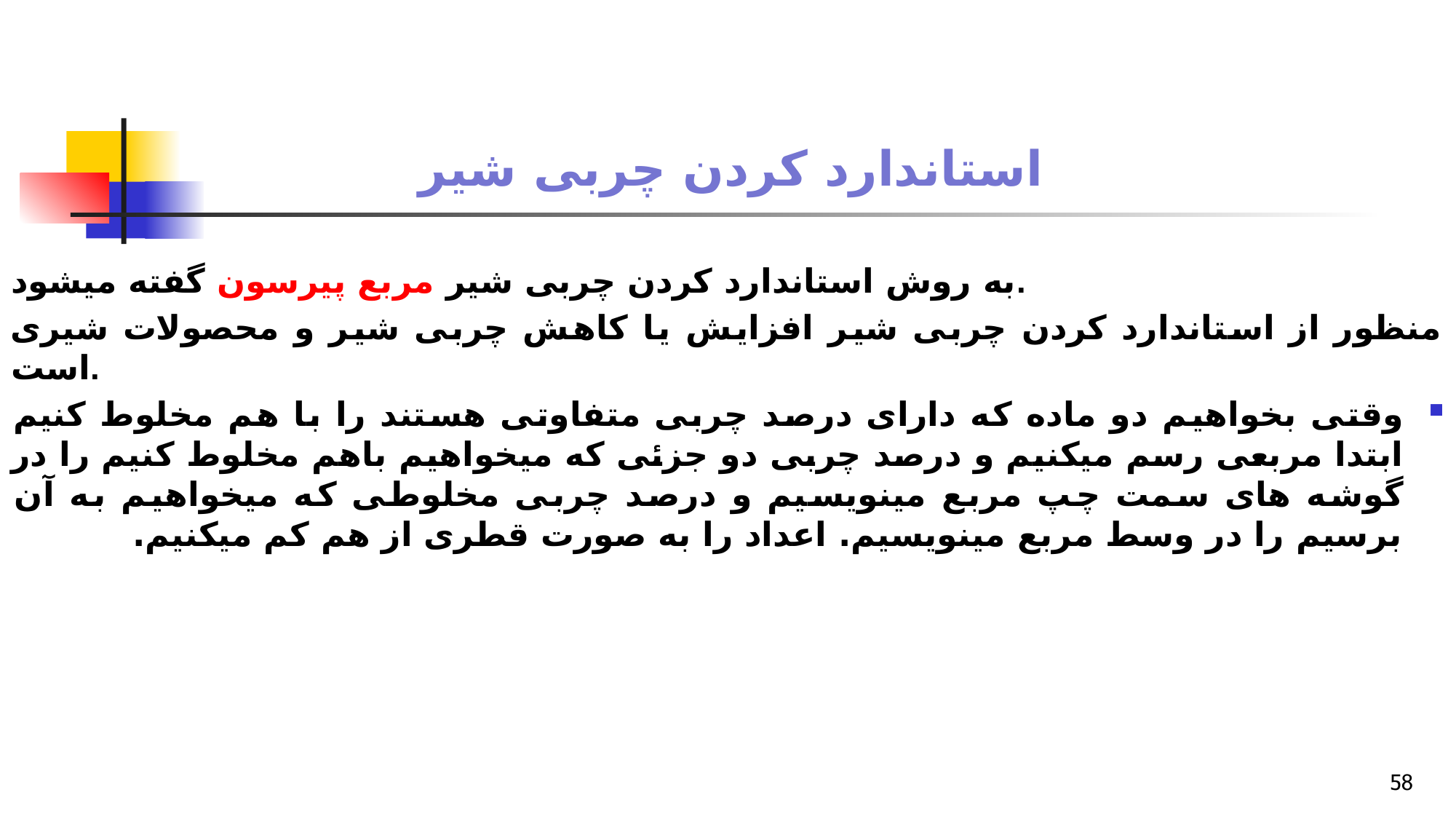

# استاندارد کردن چربی شیر

به روش استاندارد کردن چربی شیر مربع پیرسون گفته میشود.
منظور از استاندارد کردن چربی شیر افزایش یا کاهش چربی شیر و محصولات شیری است.
وقتی بخواهیم دو ماده که دارای درصد چربی متفاوتی هستند را با هم مخلوط کنیم ابتدا مربعی رسم میکنیم و درصد چربی دو جزئی که میخواهیم باهم مخلوط کنیم را در گوشه های سمت چپ مربع مینویسیم و درصد چربی مخلوطی که میخواهیم به آن برسیم را در وسط مربع مینویسیم. اعداد را به صورت قطری از هم کم میکنیم.

58